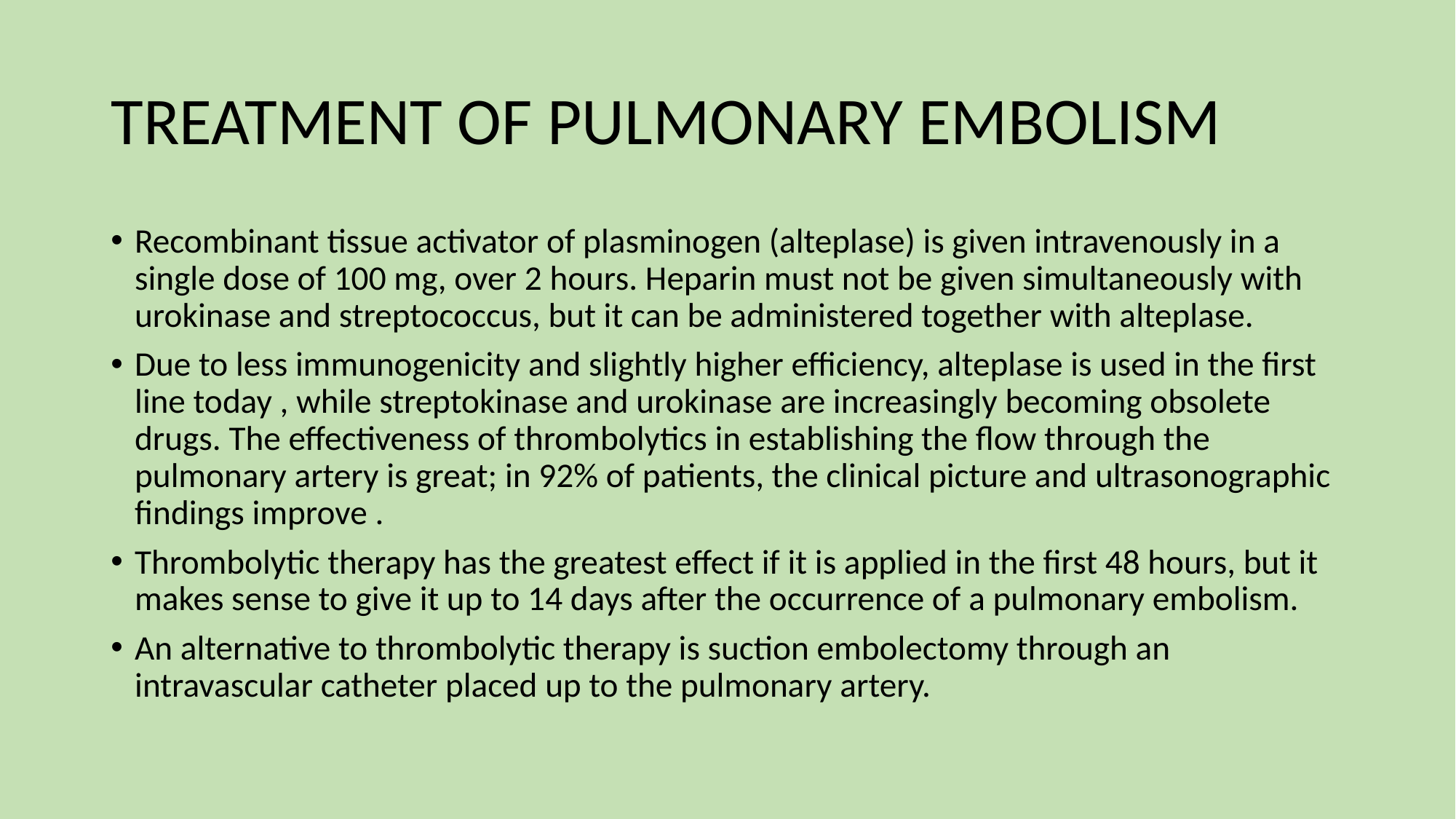

# TREATMENT OF PULMONARY EMBOLISM
Recombinant tissue activator of plasminogen (alteplase) is given intravenously in a single dose of 100 mg, over 2 hours. Heparin must not be given simultaneously with urokinase and streptococcus, but it can be administered together with alteplase.
Due to less immunogenicity and slightly higher efficiency, alteplase is used in the first line today , while streptokinase and urokinase are increasingly becoming obsolete drugs. The effectiveness of thrombolytics in establishing the flow through the pulmonary artery is great; in 92% of patients, the clinical picture and ultrasonographic findings improve .
Thrombolytic therapy has the greatest effect if it is applied in the first 48 hours, but it makes sense to give it up to 14 days after the occurrence of a pulmonary embolism.
An alternative to thrombolytic therapy is suction embolectomy through an intravascular catheter placed up to the pulmonary artery.